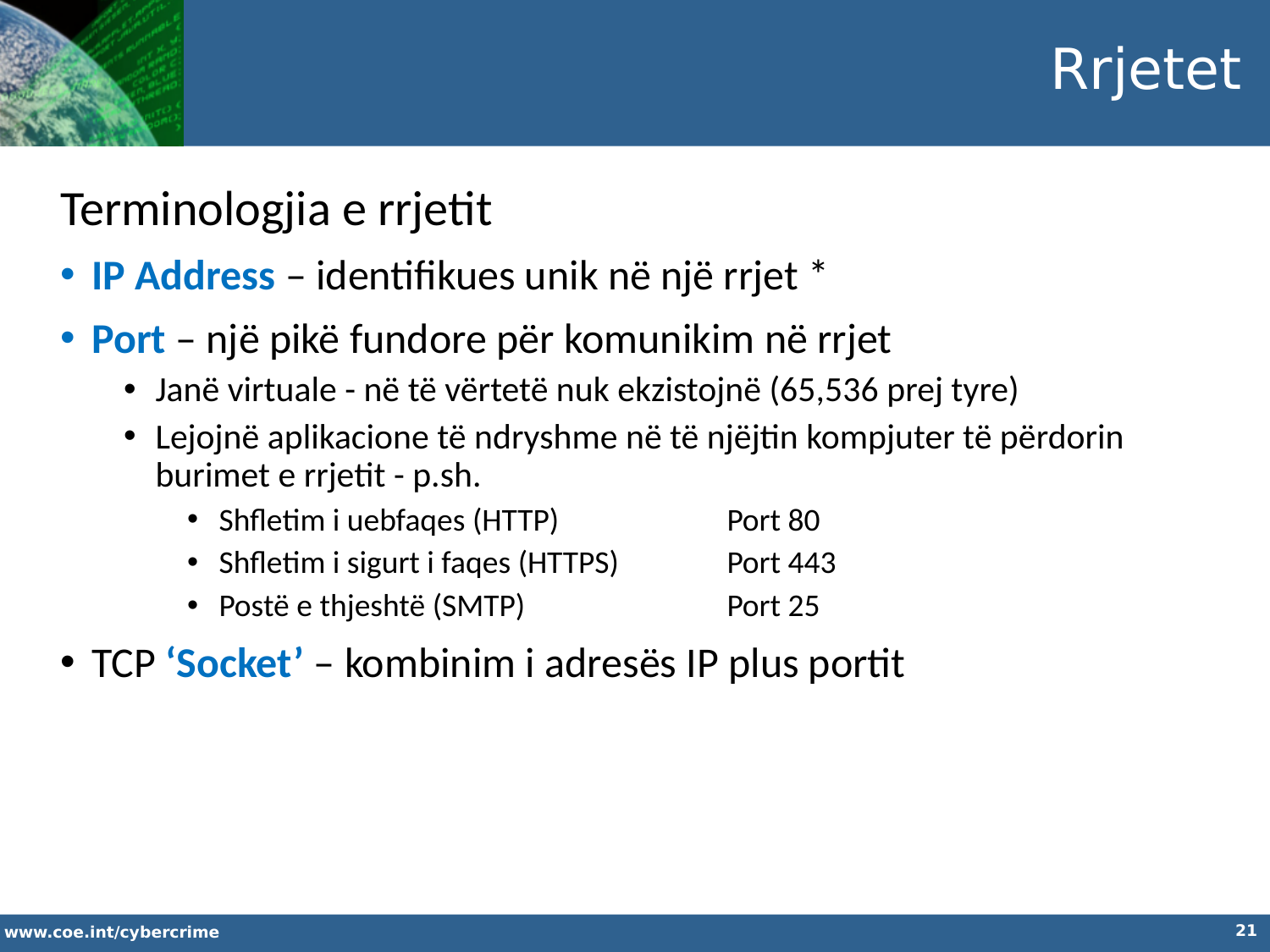

Rrjetet
Terminologjia e rrjetit
IP Address – identifikues unik në një rrjet *
Port – një pikë fundore për komunikim në rrjet
Janë virtuale - në të vërtetë nuk ekzistojnë (65,536 prej tyre)
Lejojnë aplikacione të ndryshme në të njëjtin kompjuter të përdorin burimet e rrjetit - p.sh.
Shfletim i uebfaqes (HTTP)		Port 80
Shfletim i sigurt i faqes (HTTPS)	Port 443
Postë e thjeshtë (SMTP)		Port 25
TCP ‘Socket’ – kombinim i adresës IP plus portit